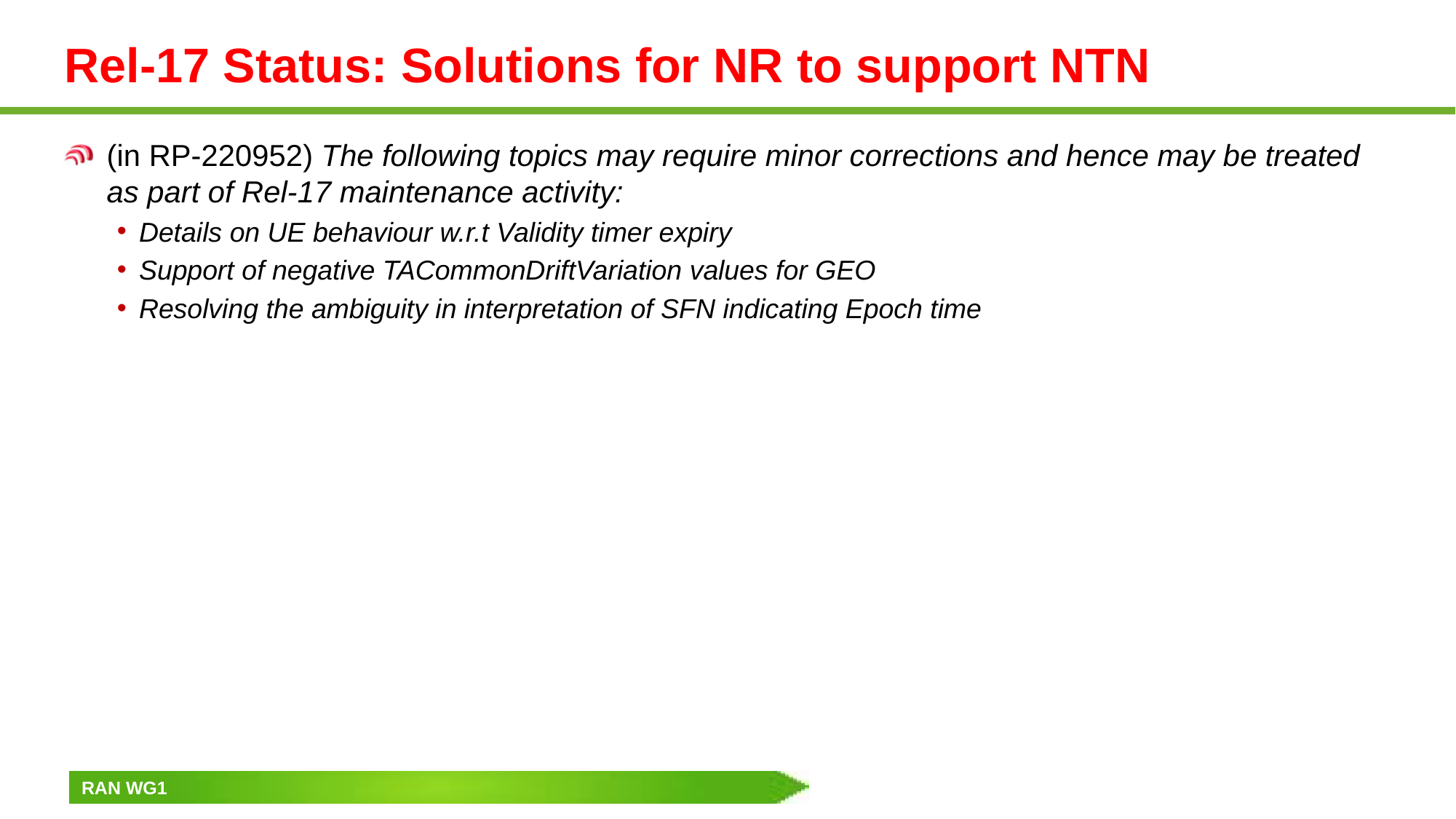

# Rel-17 Status: Solutions for NR to support NTN
(in RP-220952) The following topics may require minor corrections and hence may be treated as part of Rel-17 maintenance activity:
Details on UE behaviour w.r.t Validity timer expiry
Support of negative TACommonDriftVariation values for GEO
Resolving the ambiguity in interpretation of SFN indicating Epoch time